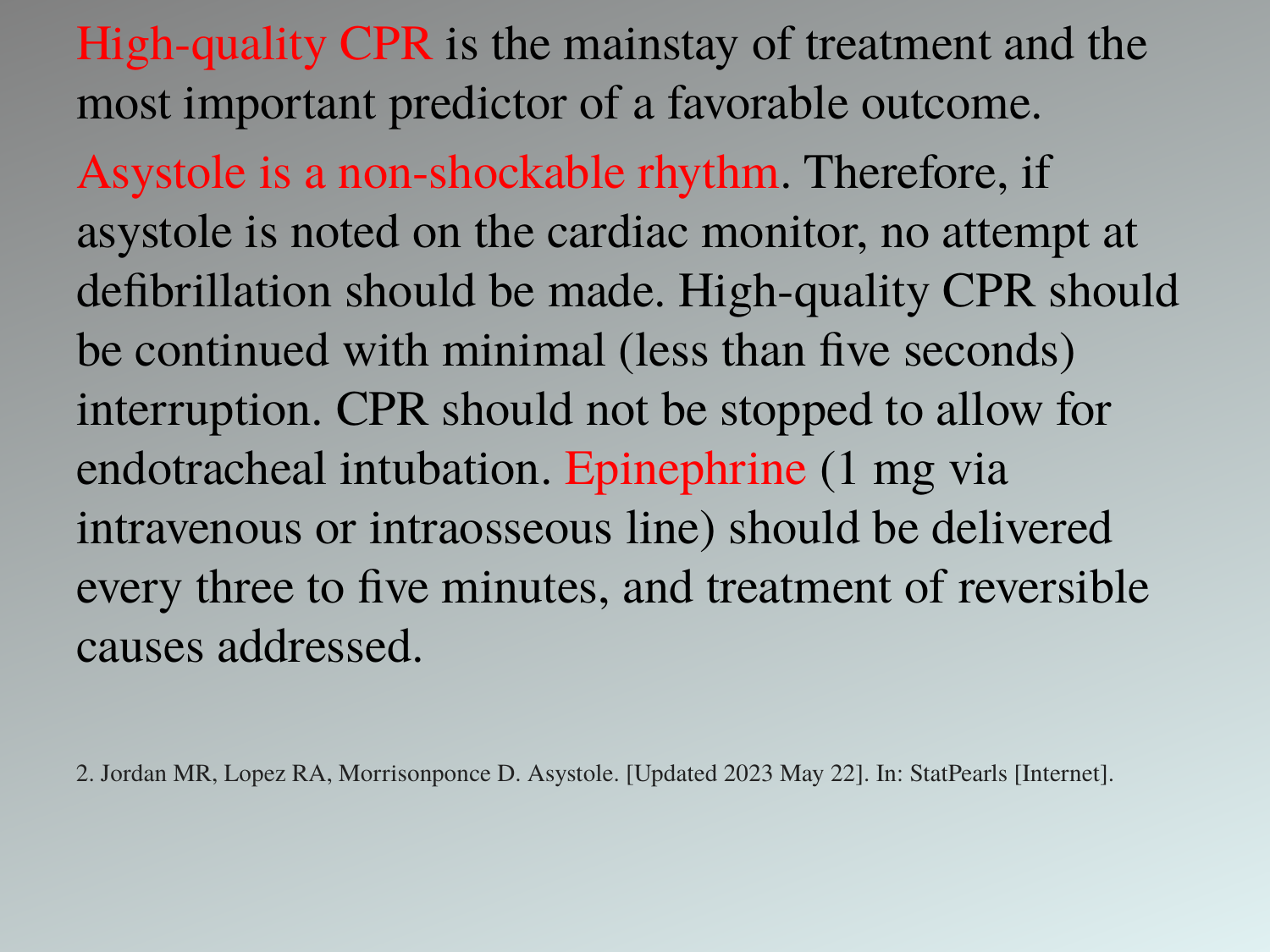

High-quality CPR is the mainstay of treatment and the most important predictor of a favorable outcome.
Asystole is a non-shockable rhythm. Therefore, if asystole is noted on the cardiac monitor, no attempt at defibrillation should be made. High-quality CPR should be continued with minimal (less than five seconds) interruption. CPR should not be stopped to allow for endotracheal intubation. Epinephrine (1 mg via intravenous or intraosseous line) should be delivered every three to five minutes, and treatment of reversible causes addressed.
#
2. Jordan MR, Lopez RA, Morrisonponce D. Asystole. [Updated 2023 May 22]. In: StatPearls [Internet].